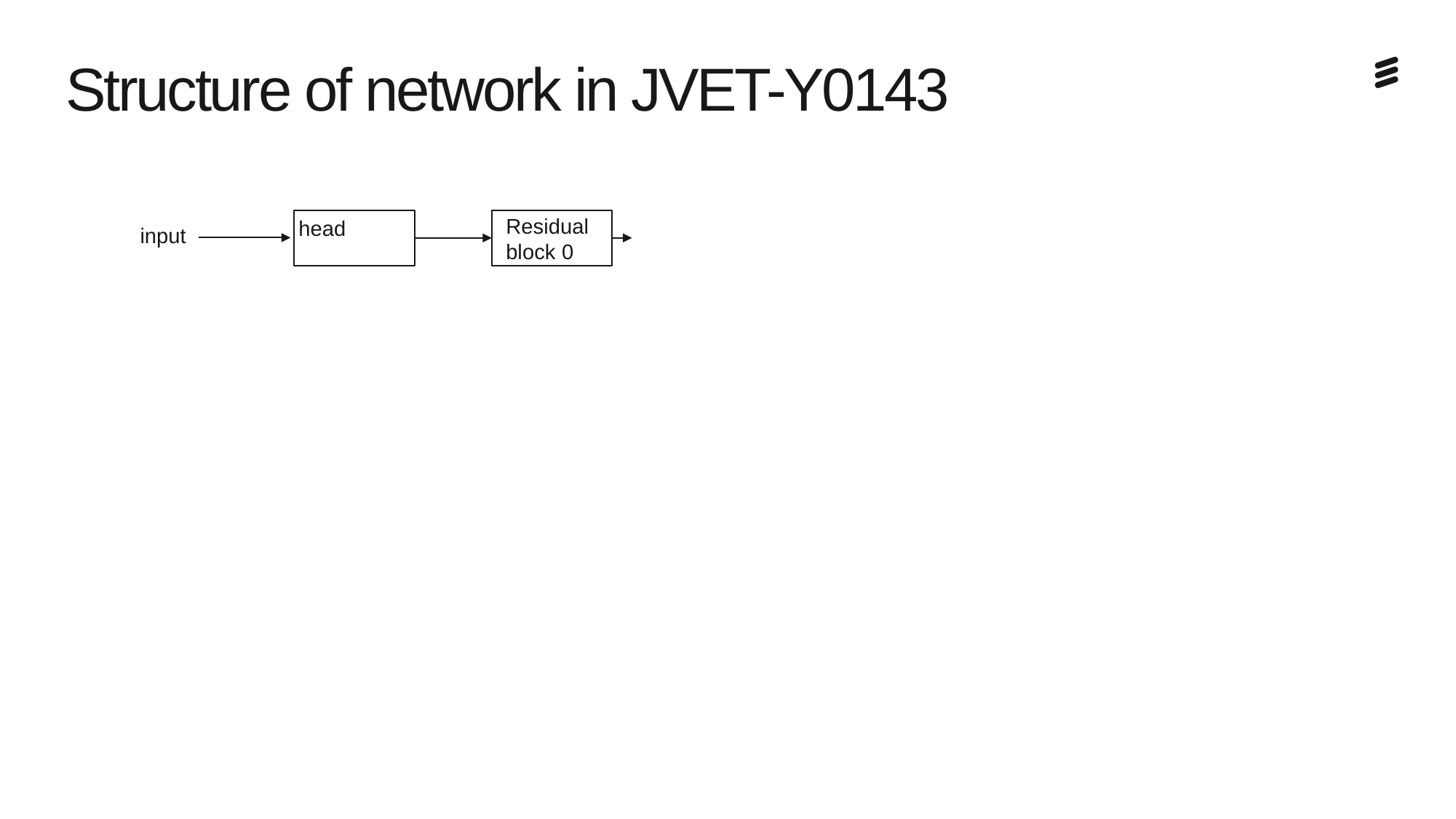

# Structure of network in JVET-Y0143
Residual
block 0

head
input